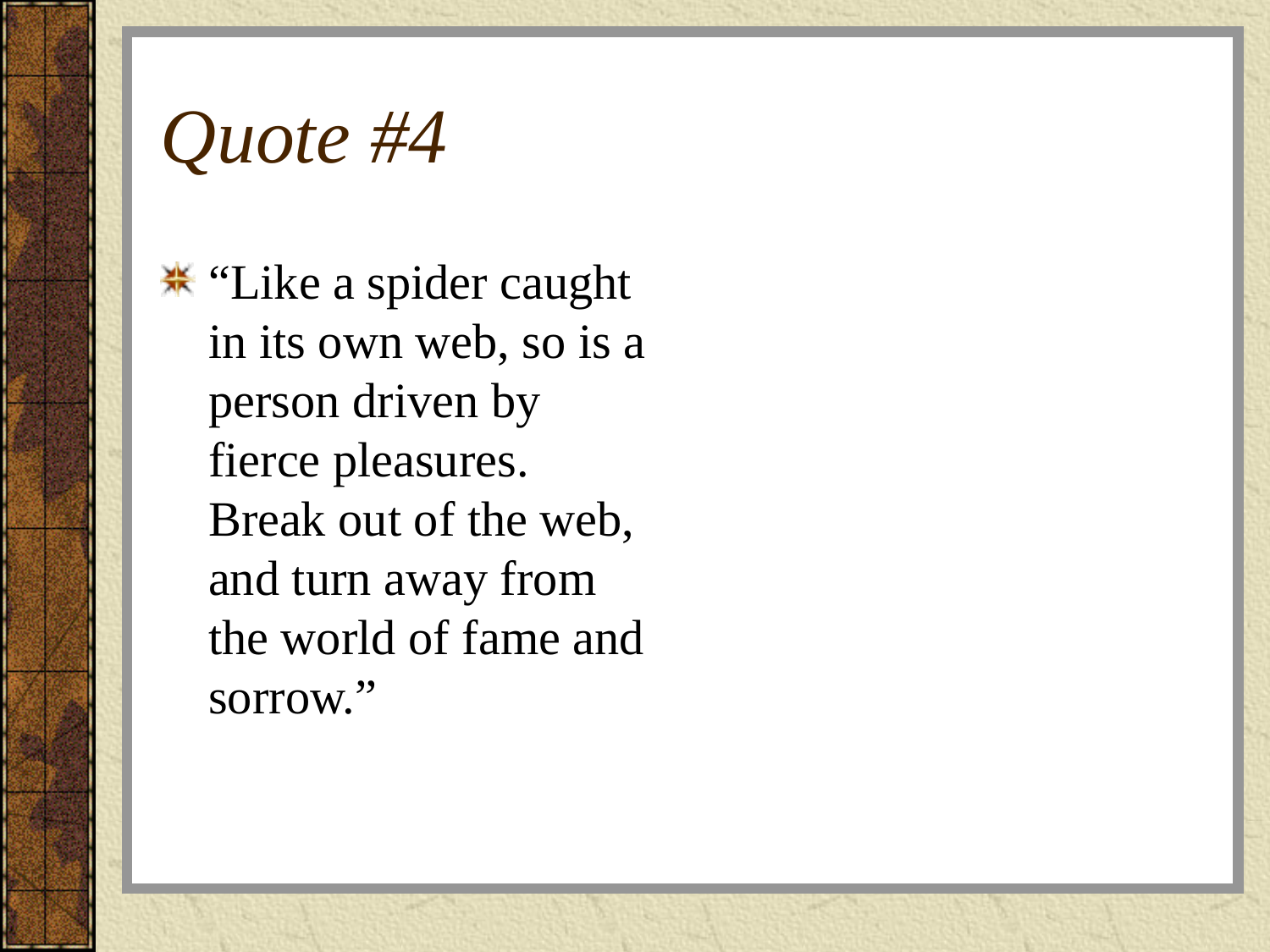

# Quote #4
“Like a spider caught in its own web, so is a person driven by fierce pleasures.  Break out of the web, and turn away from the world of fame and sorrow.”